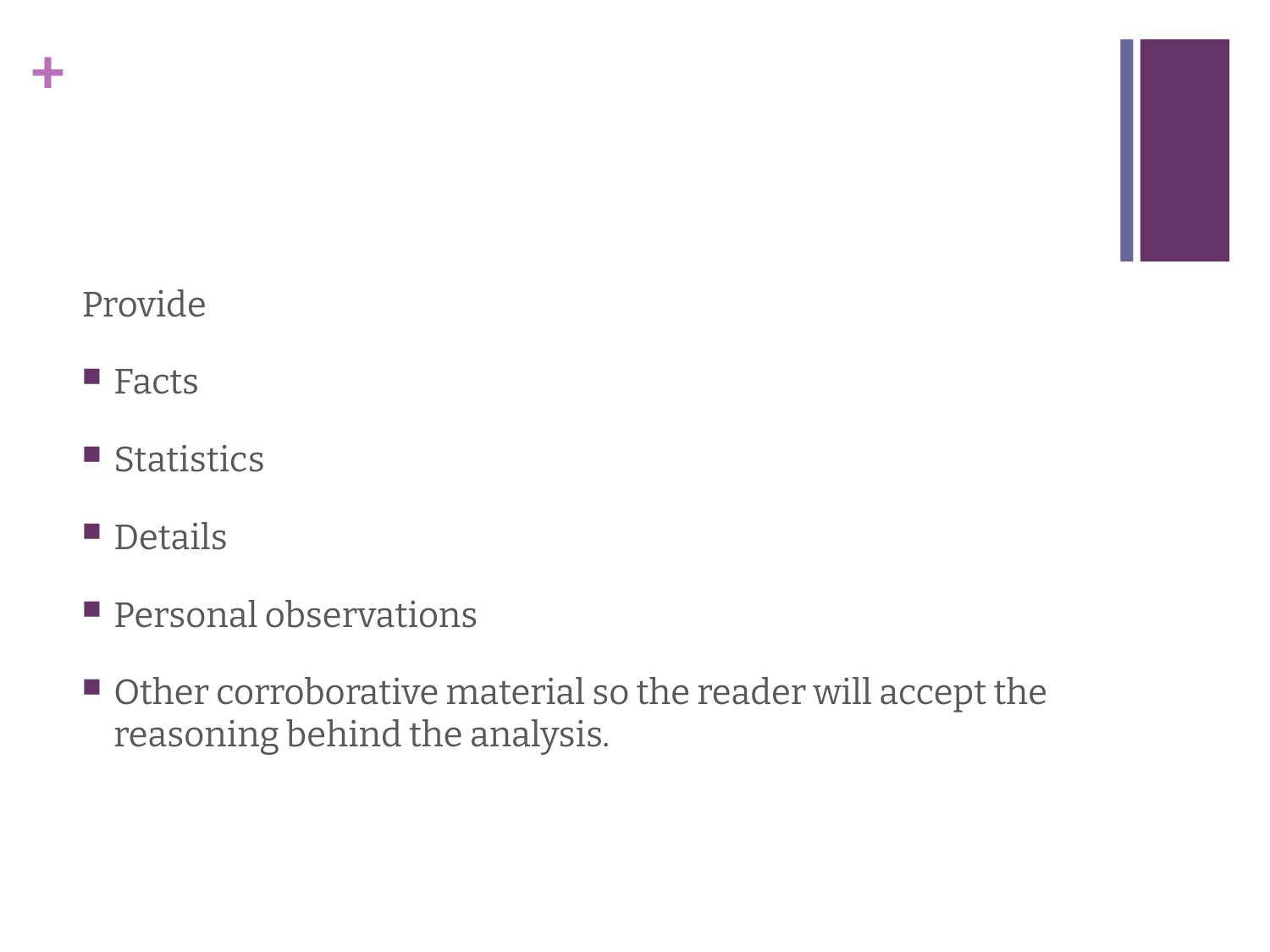

#
Provide
Facts
Statistics
Details
Personal observations
Other corroborative material so the reader will accept the reasoning behind the analysis.